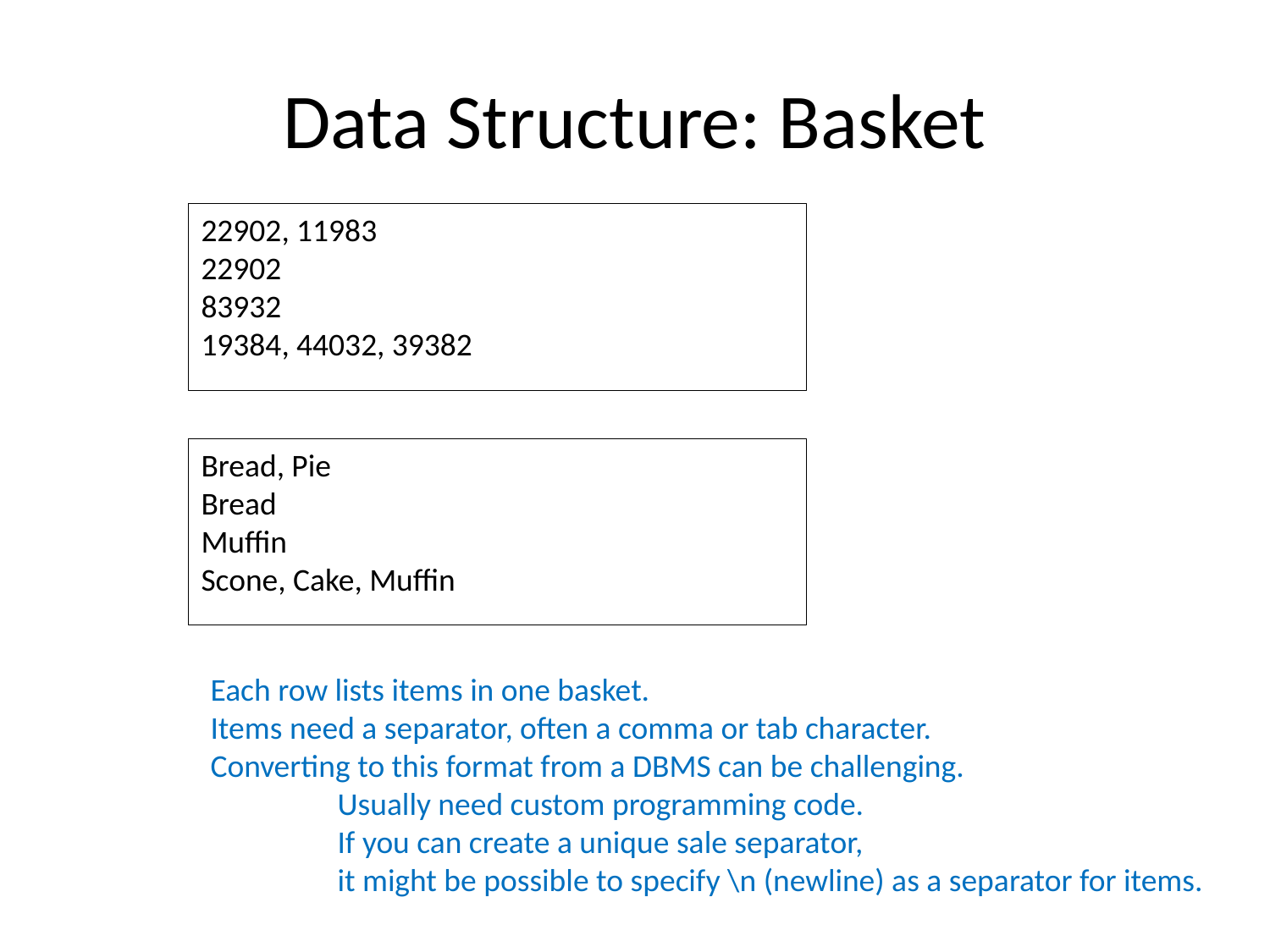

# Data Structure: Basket
22902, 11983
22902
83932
19384, 44032, 39382
Bread, Pie
Bread
Muffin
Scone, Cake, Muffin
Each row lists items in one basket.
Items need a separator, often a comma or tab character.
Converting to this format from a DBMS can be challenging.
	Usually need custom programming code.
	If you can create a unique sale separator,
	it might be possible to specify \n (newline) as a separator for items.